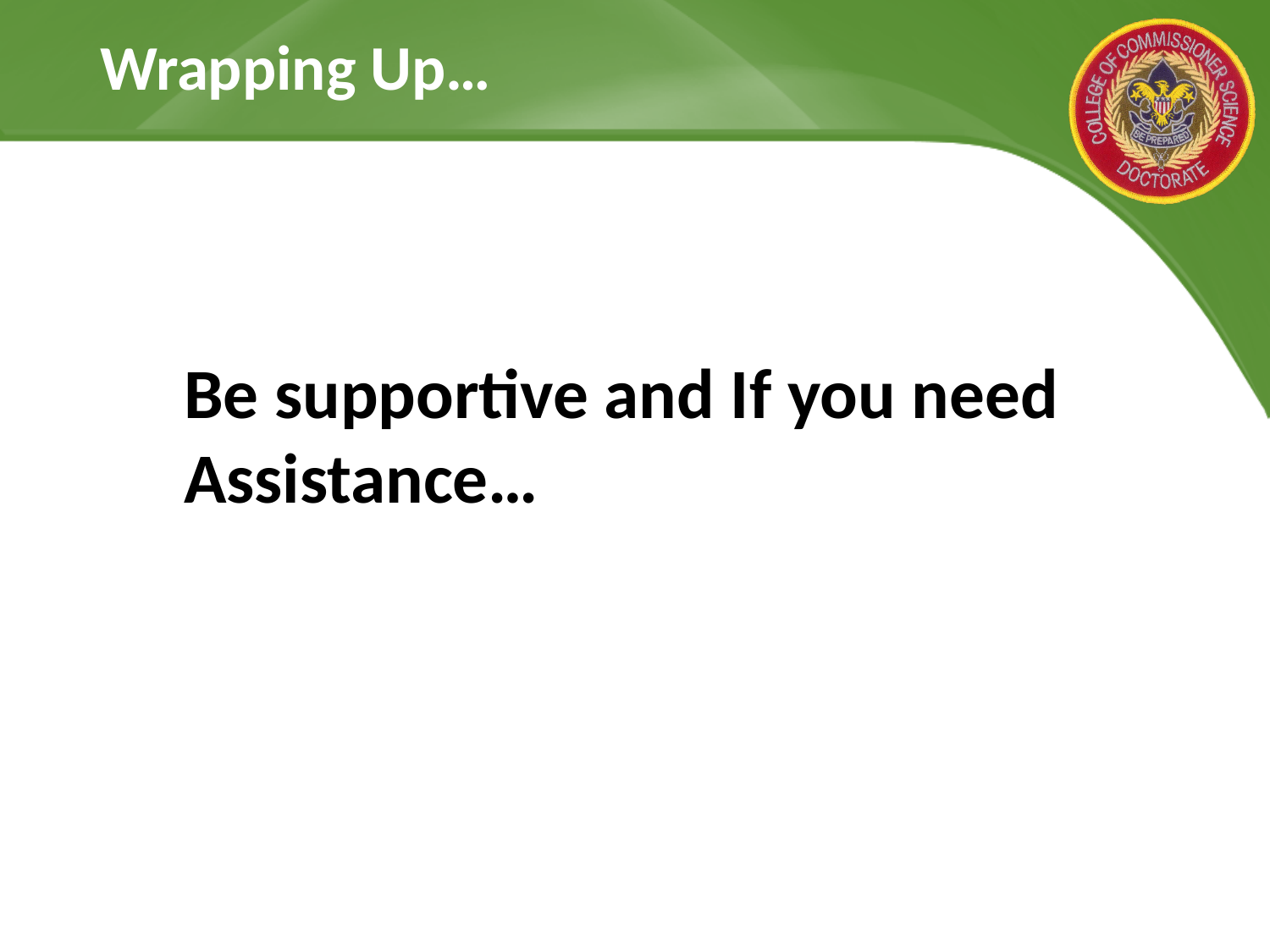

# Wrapping Up…
Be supportive and If you need Assistance…